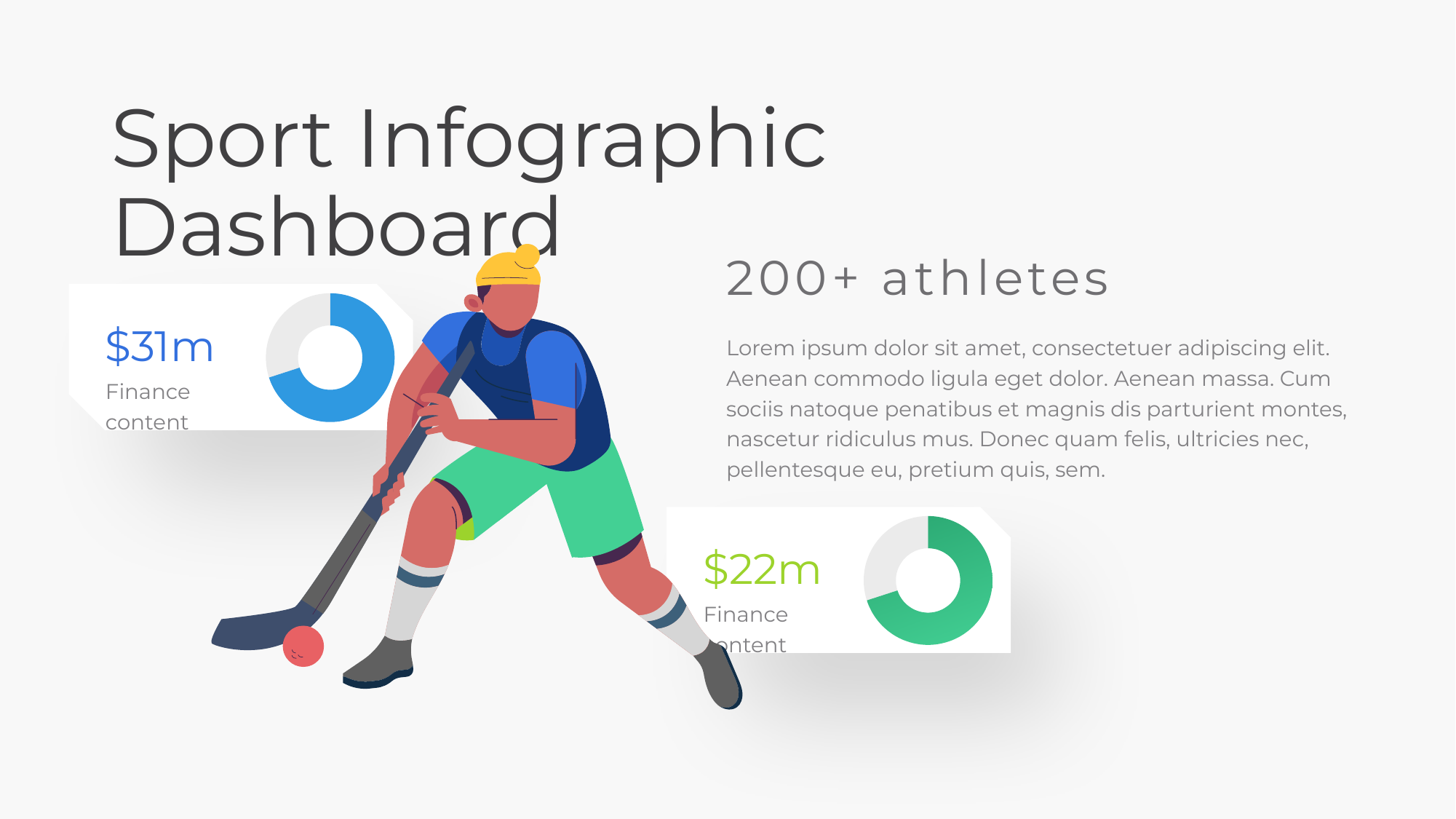

Sport Infographic Dashboard

200+ athletes

### Chart

| Category | Sales |
|---|---|
| 1st Qtr | 7.0 |
| 2nd Qtr | 3.0 |
$31m
Finance content
Lorem ipsum dolor sit amet, consectetuer adipiscing elit. Aenean commodo ligula eget dolor. Aenean massa. Cum sociis natoque penatibus et magnis dis parturient montes, nascetur ridiculus mus. Donec quam felis, ultricies nec, pellentesque eu, pretium quis, sem.

### Chart

| Category | Sales |
|---|---|
| 1st Qtr | 7.0 |
| 2nd Qtr | 3.0 |
$22m
Finance content